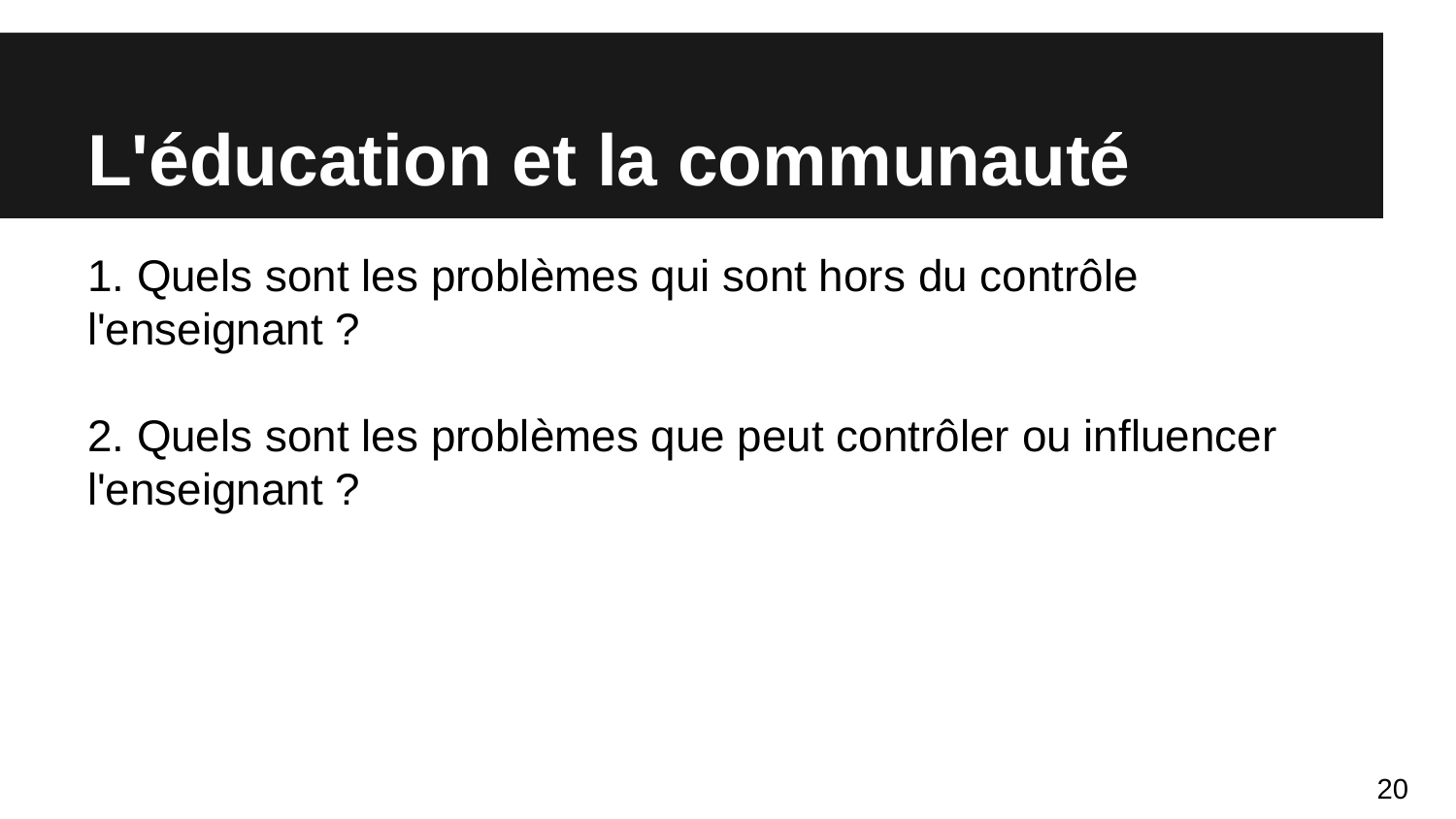

# L'éducation et la communauté
1. Quels sont les problèmes qui sont hors du contrôle l'enseignant ?

2. Quels sont les problèmes que peut contrôler ou influencer l'enseignant ?
20